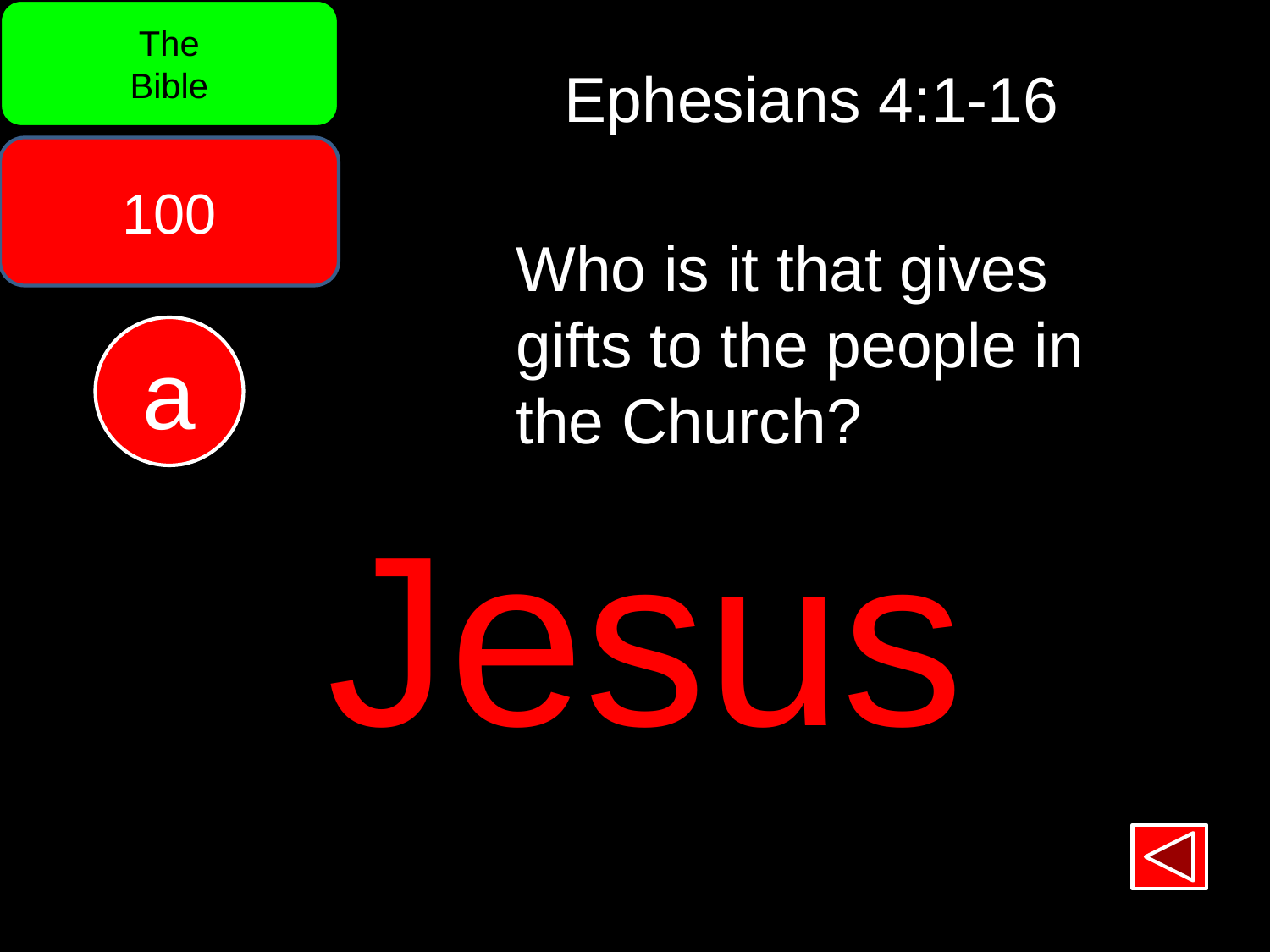

The
Bible
Ephesians 4:1-16
100
Who is it that gives
gifts to the people in
the Church?

a
Jesus